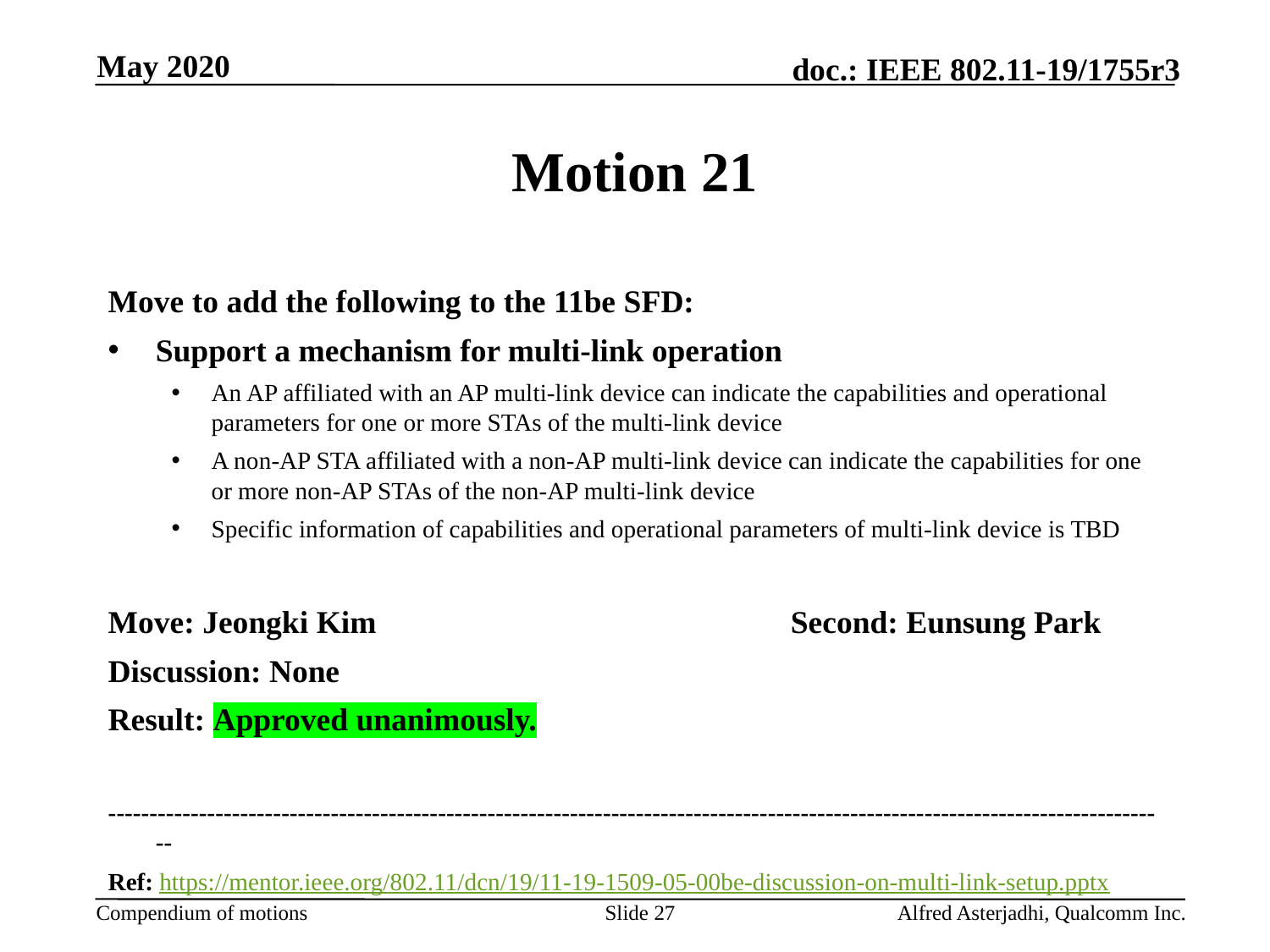

May 2020
# Motion 21
Move to add the following to the 11be SFD:
Support a mechanism for multi-link operation
An AP affiliated with an AP multi-link device can indicate the capabilities and operational parameters for one or more STAs of the multi-link device
A non-AP STA affiliated with a non-AP multi-link device can indicate the capabilities for one or more non-AP STAs of the non-AP multi-link device
Specific information of capabilities and operational parameters of multi-link device is TBD

Move: Jeongki Kim				Second: Eunsung Park
Discussion: None
Result: Approved unanimously.

---------------------------------------------------------------------------------------------------------------------------------
Ref: https://mentor.ieee.org/802.11/dcn/19/11-19-1509-05-00be-discussion-on-multi-link-setup.pptx
Slide 27
Alfred Asterjadhi, Qualcomm Inc.